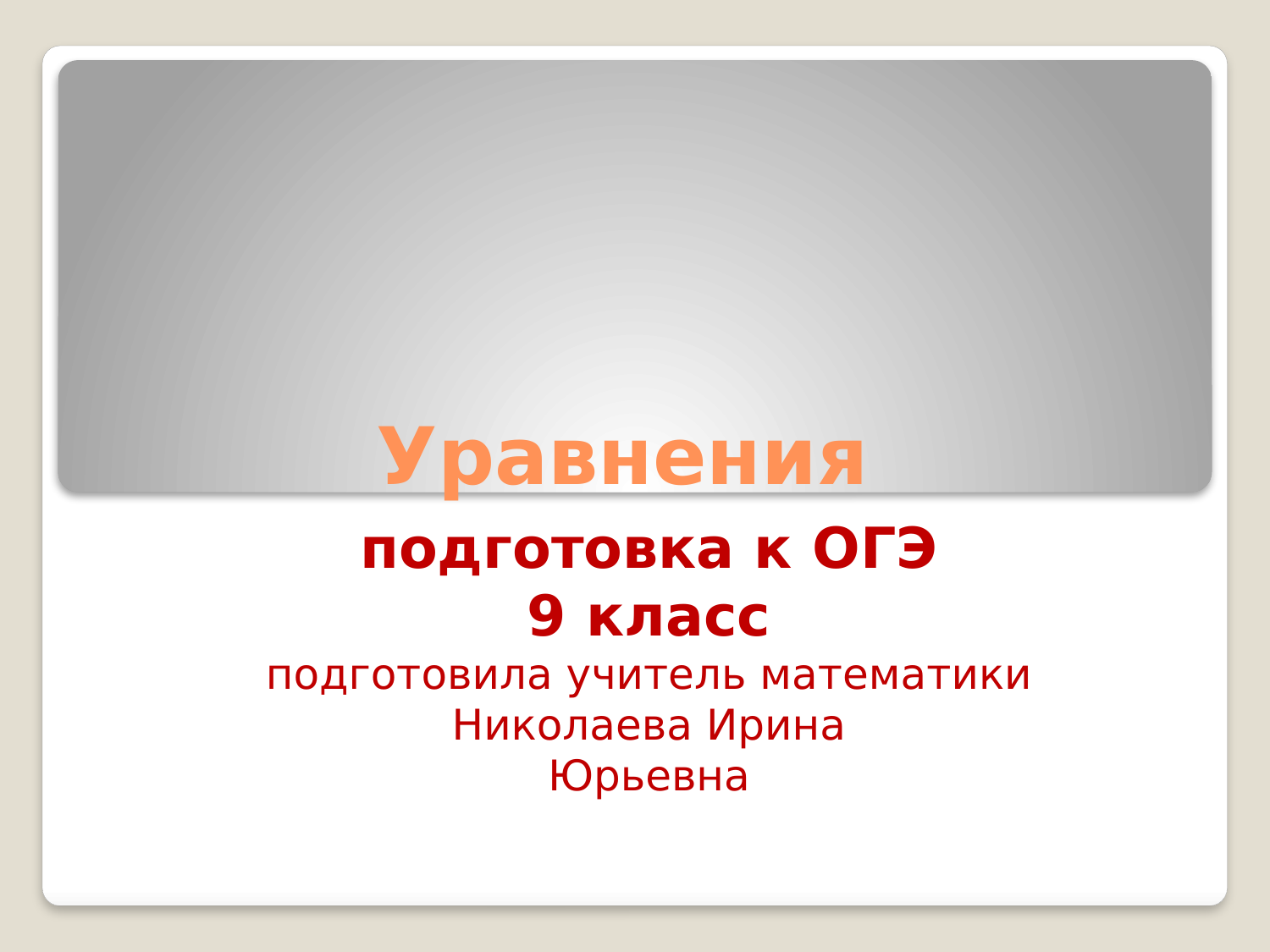

# Уравнения
подготовка к ОГЭ
9 класс
подготовила учитель математики
Николаева Ирина
Юрьевна